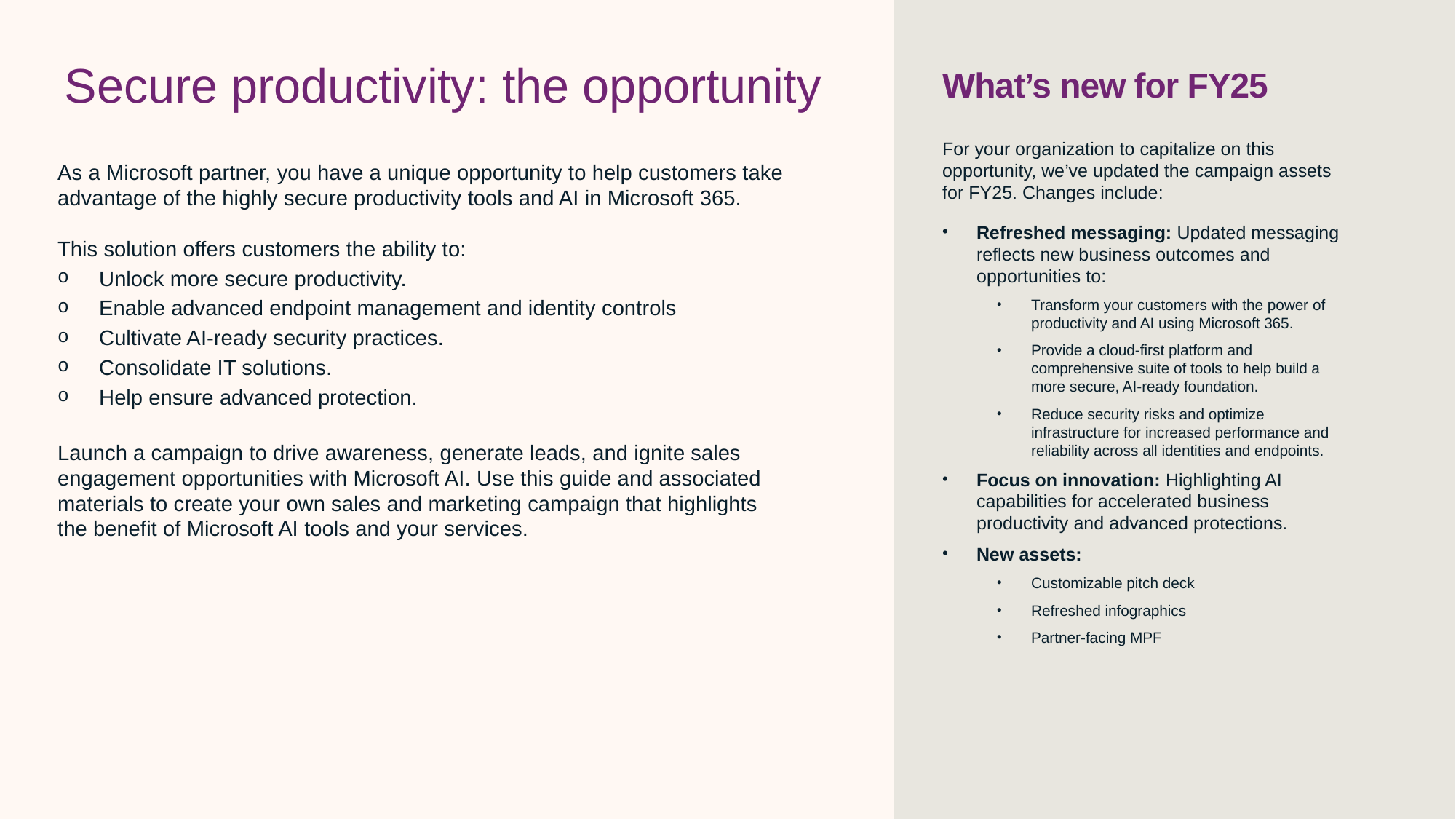

Secure productivity: the opportunity
What’s new for FY25
For your organization to capitalize on this opportunity, we’ve updated the campaign assets for FY25. Changes include:
Refreshed messaging: Updated messaging reflects new business outcomes and opportunities to:
Transform your customers with the power of productivity and AI using Microsoft 365.
Provide a cloud-first platform and comprehensive suite of tools to help build a more secure, AI-ready foundation.
Reduce security risks and optimize infrastructure for increased performance and reliability across all identities and endpoints.
Focus on innovation: Highlighting AI capabilities for accelerated business productivity and advanced protections.
New assets:
Customizable pitch deck
Refreshed infographics
Partner-facing MPF

As a Microsoft partner, you have a unique opportunity to help customers take advantage of the highly secure productivity tools and AI in Microsoft 365.

This solution offers customers the ability to:
Unlock more secure productivity.
Enable advanced endpoint management and identity controls
Cultivate AI-ready security practices.
Consolidate IT solutions.
Help ensure advanced protection.

Launch a campaign to drive awareness, generate leads, and ignite sales engagement opportunities with Microsoft AI. Use this guide and associated materials to create your own sales and marketing campaign that highlights the benefit of Microsoft AI tools and your services.